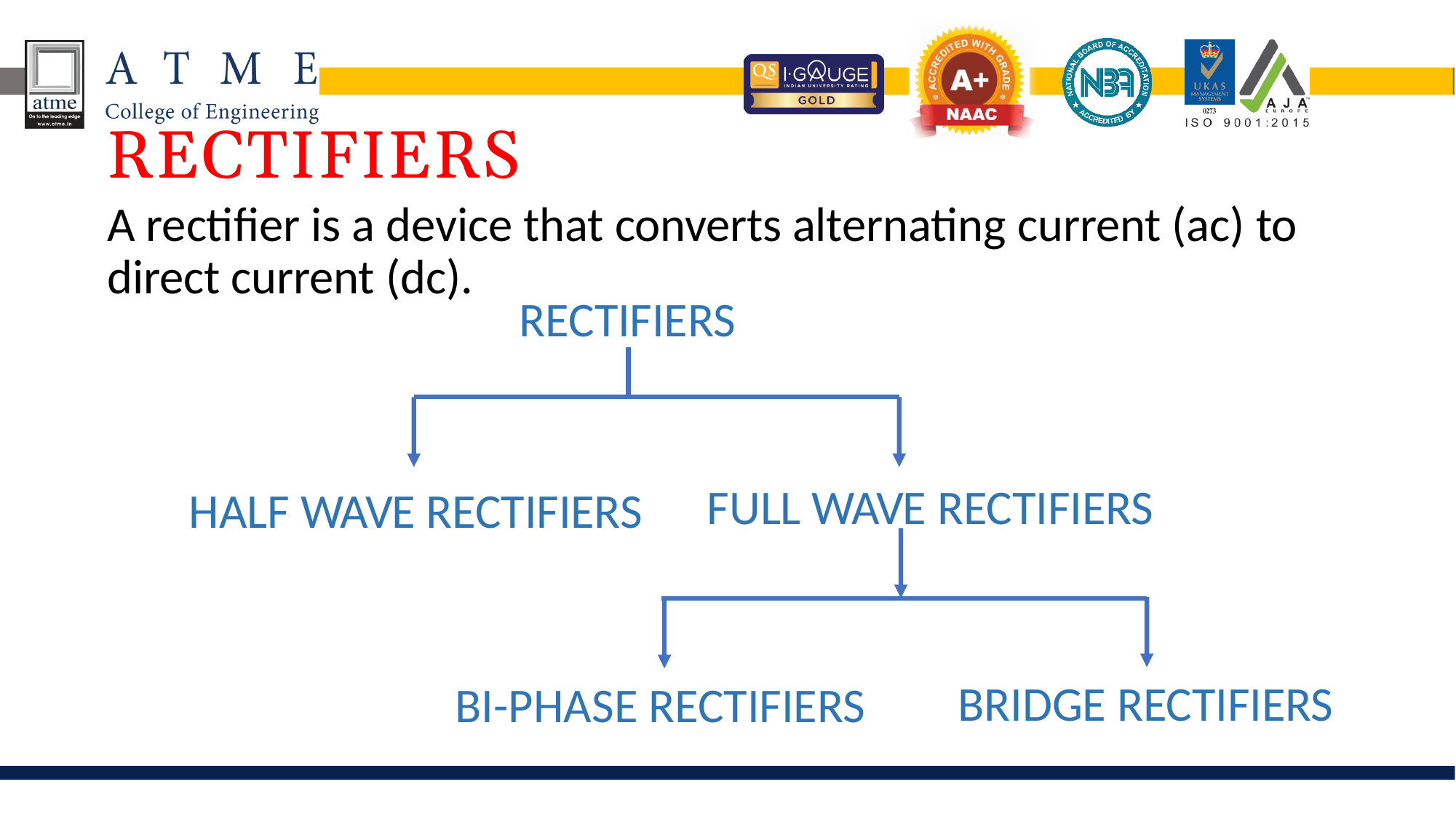

# RECTIFIERS
A rectifier is a device that converts alternating current (ac) to
direct current (dc).
RECTIFIERS

FULL WAVE RECTIFIERS
HALF WAVE RECTIFIERS

BI-PHASE RECTIFIERS
BRIDGE RECTIFIERS